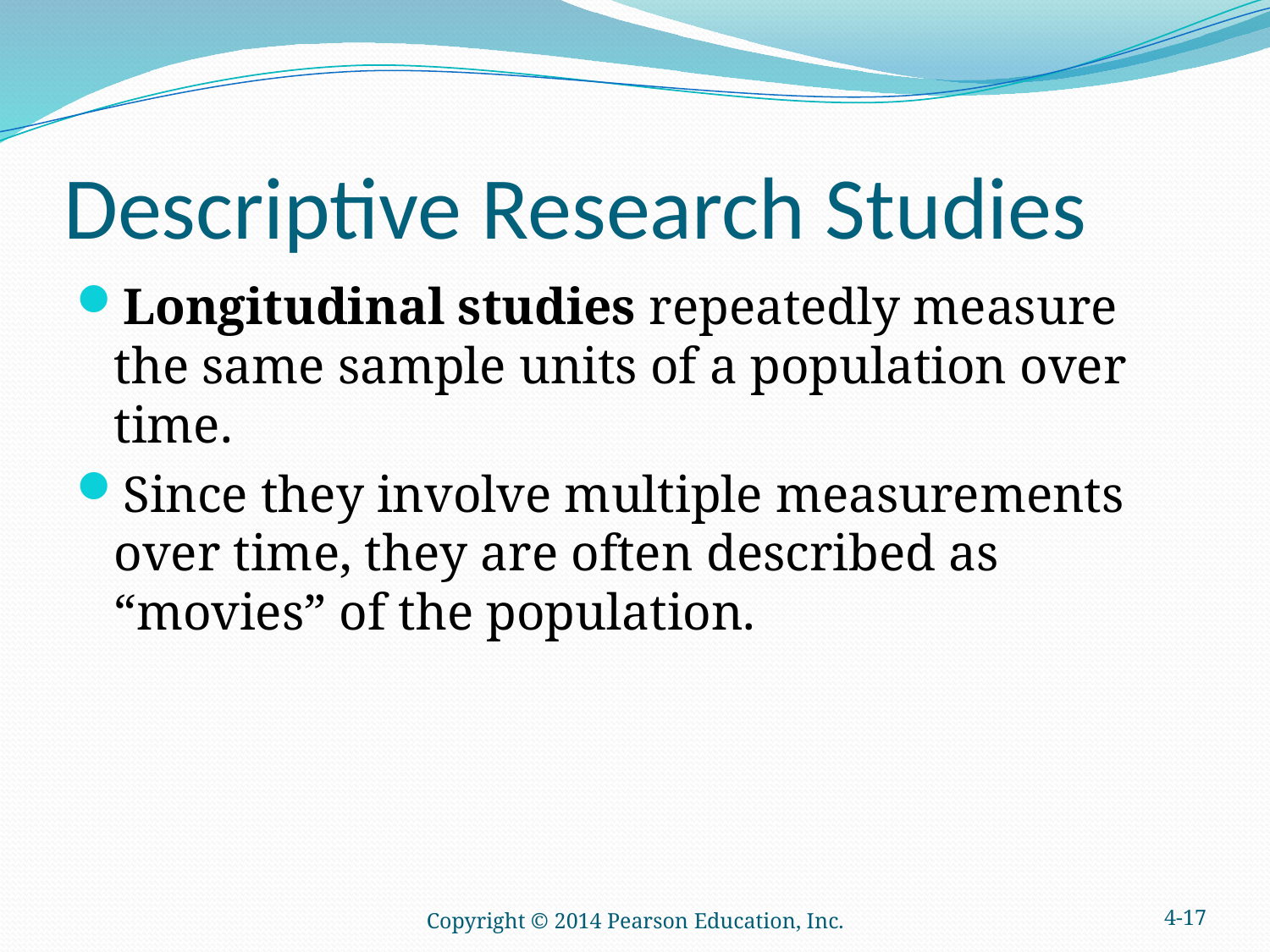

# Descriptive Research Studies
Longitudinal studies repeatedly measure the same sample units of a population over time.
Since they involve multiple measurements over time, they are often described as “movies” of the population.

Copyright © 2014 Pearson Education, Inc.
4-17